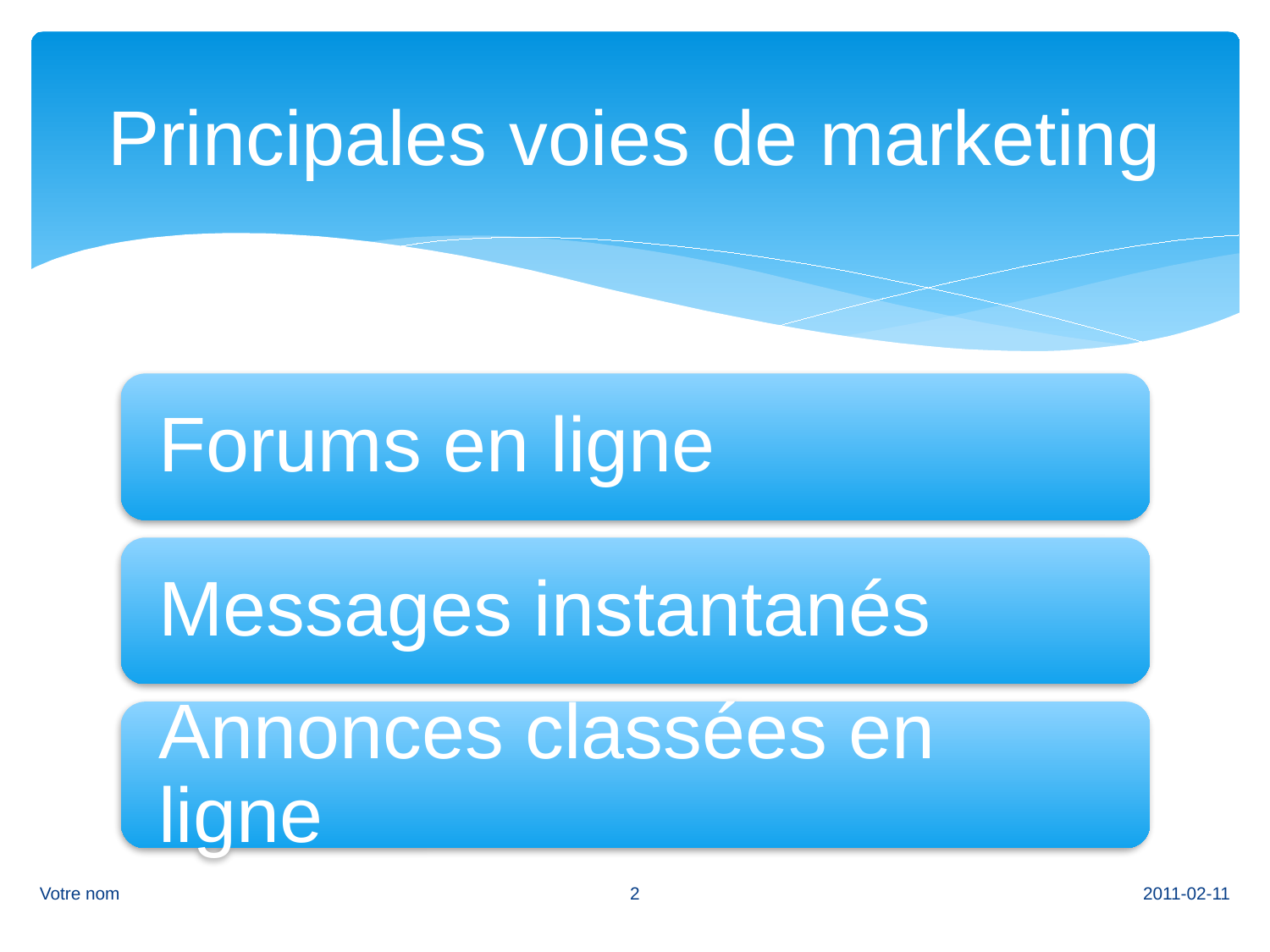

# Principales voies de marketing
Forums en ligne
Messages instantanés
Annonces classées en ligne
2
Votre nom
2011-02-11